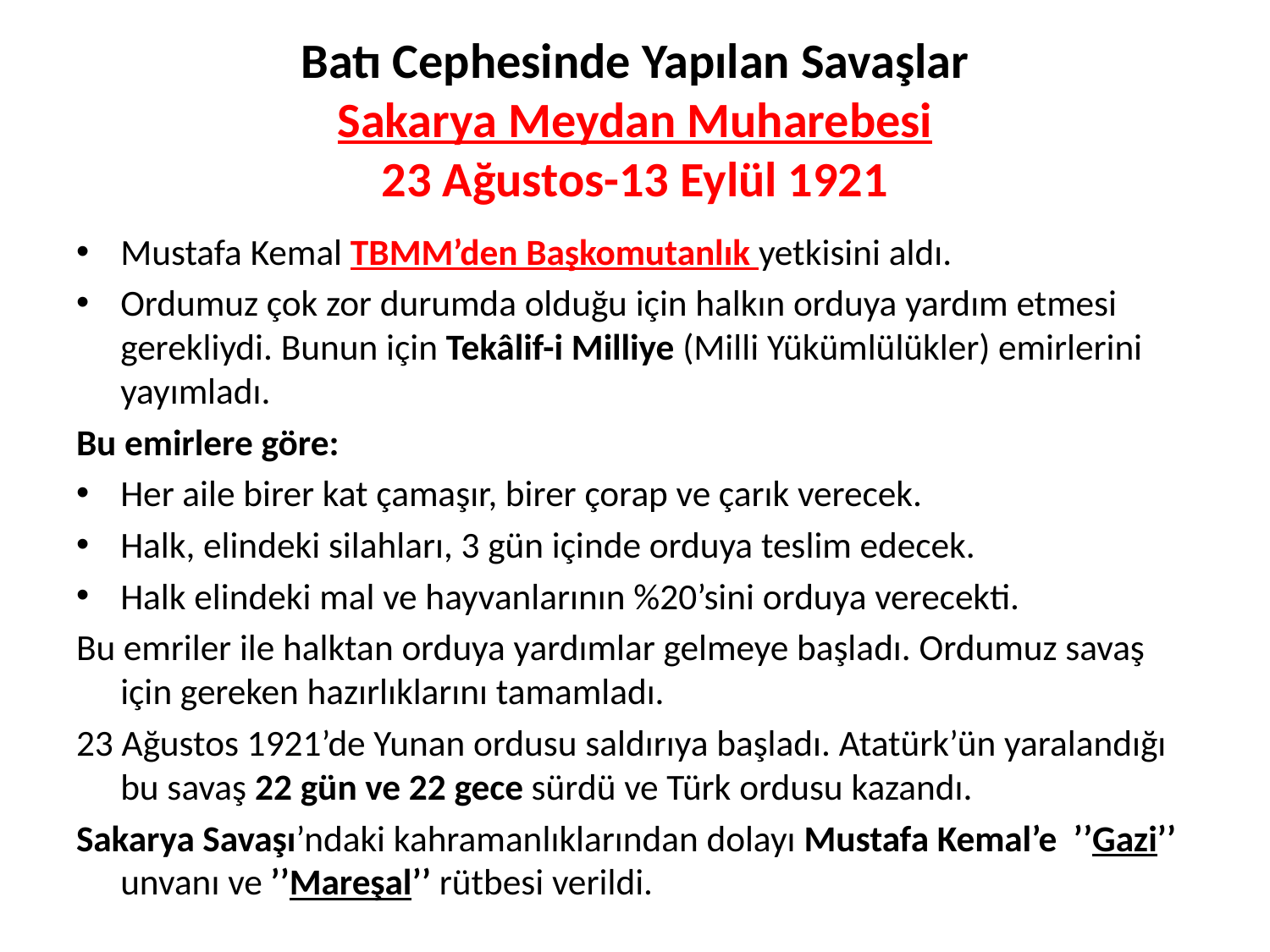

# Batı Cephesinde Yapılan Savaşlar Sakarya Meydan Muharebesi 23 Ağustos-13 Eylül 1921
Mustafa Kemal TBMM’den Başkomutanlık yetkisini aldı.
Ordumuz çok zor durumda olduğu için halkın orduya yardım etmesi gerekliydi. Bunun için Tekâlif-i Milliye (Milli Yükümlülükler) emirlerini yayımladı.
Bu emirlere göre:
Her aile birer kat çamaşır, birer çorap ve çarık verecek.
Halk, elindeki silahları, 3 gün içinde orduya teslim edecek.
Halk elindeki mal ve hayvanlarının %20’sini orduya verecekti.
Bu emriler ile halktan orduya yardımlar gelmeye başladı. Ordumuz savaş için gereken hazırlıklarını tamamladı.
23 Ağustos 1921’de Yunan ordusu saldırıya başladı. Atatürk’ün yaralandığı bu savaş 22 gün ve 22 gece sürdü ve Türk ordusu kazandı.
Sakarya Savaşı’ndaki kahramanlıklarından dolayı Mustafa Kemal’e  ’’Gazi’’ unvanı ve ’’Mareşal’’ rütbesi verildi.